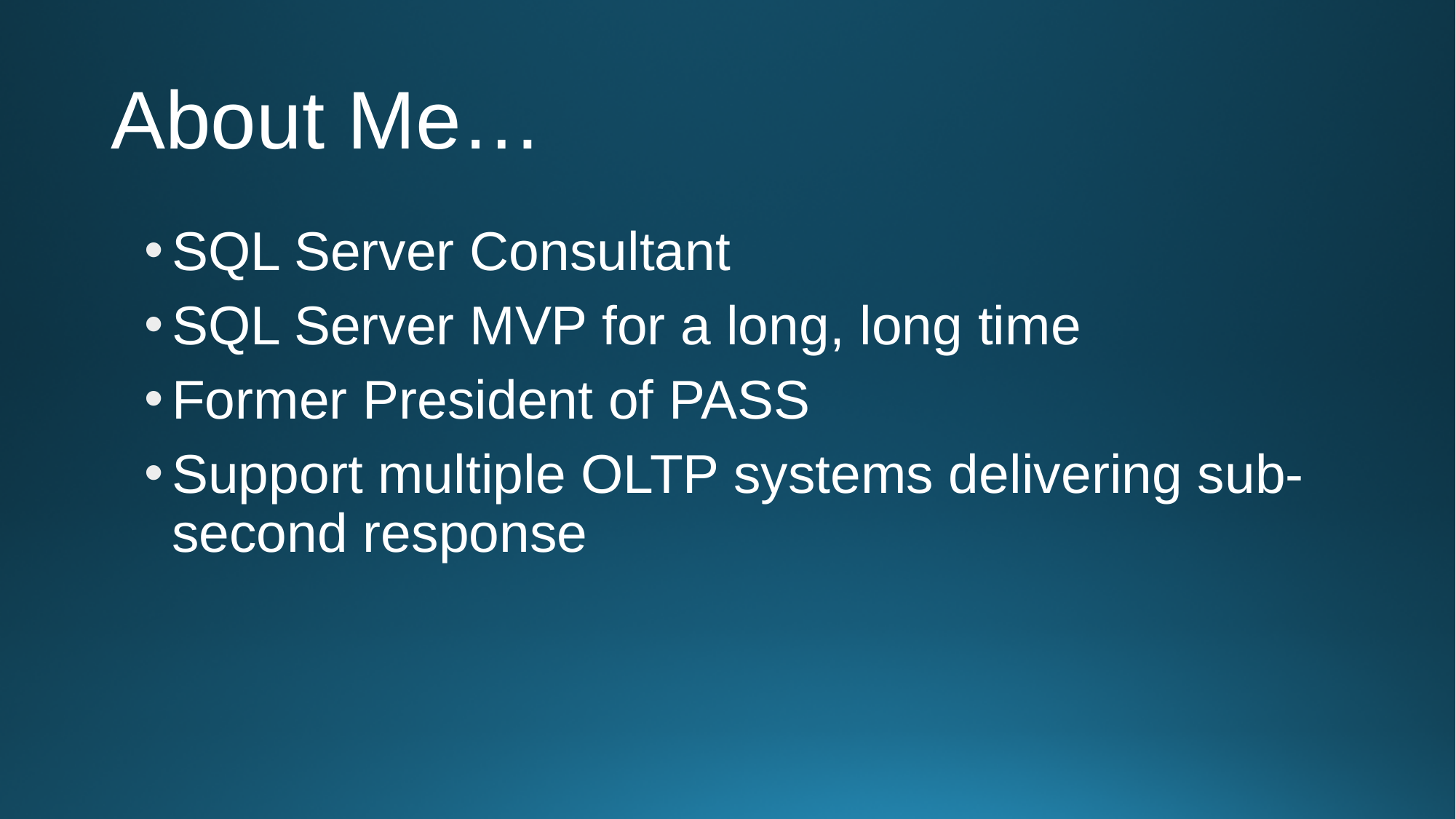

# About Me…
SQL Server Consultant
SQL Server MVP for a long, long time
Former President of PASS
Support multiple OLTP systems delivering sub-second response